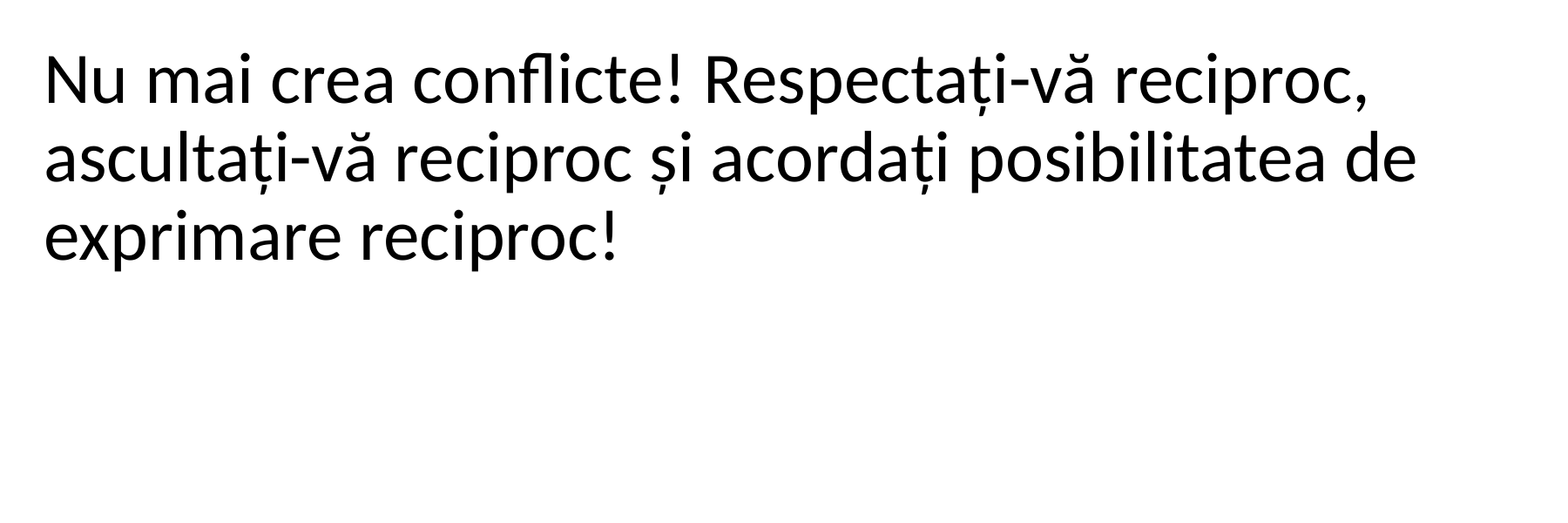

Nu mai crea conflicte! Respectați-vă reciproc, ascultați-vă reciproc și acordați posibilitatea de exprimare reciproc!